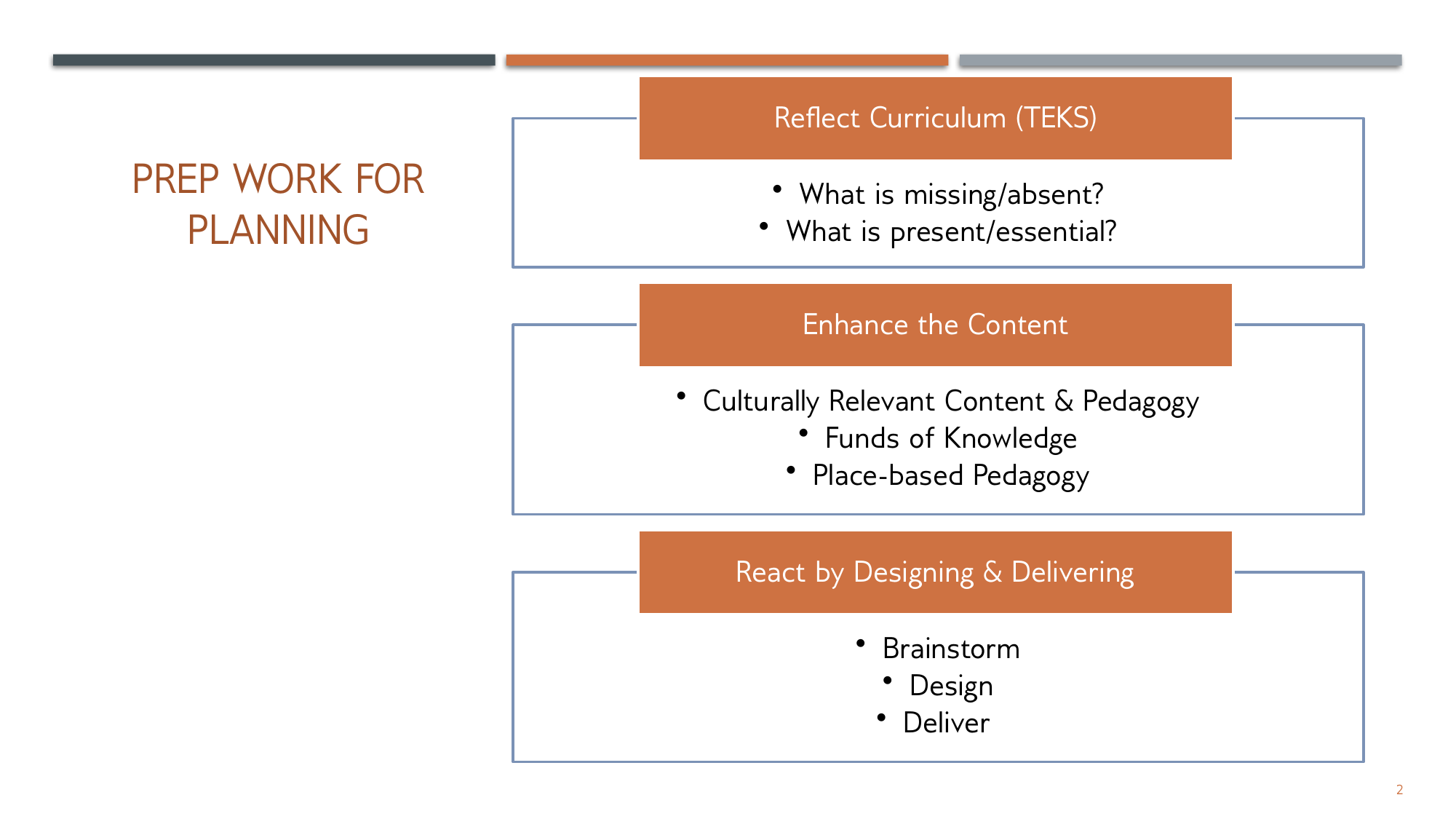

# Prep Work for Planning
What is missing/absent?
What is present/essential?
Reflect Curriculum (TEKS)
Culturally Relevant Content & Pedagogy
Funds of Knowledge
Place-based Pedagogy
Enhance the Content
Brainstorm
Design
Deliver
React by Designing & Delivering
2